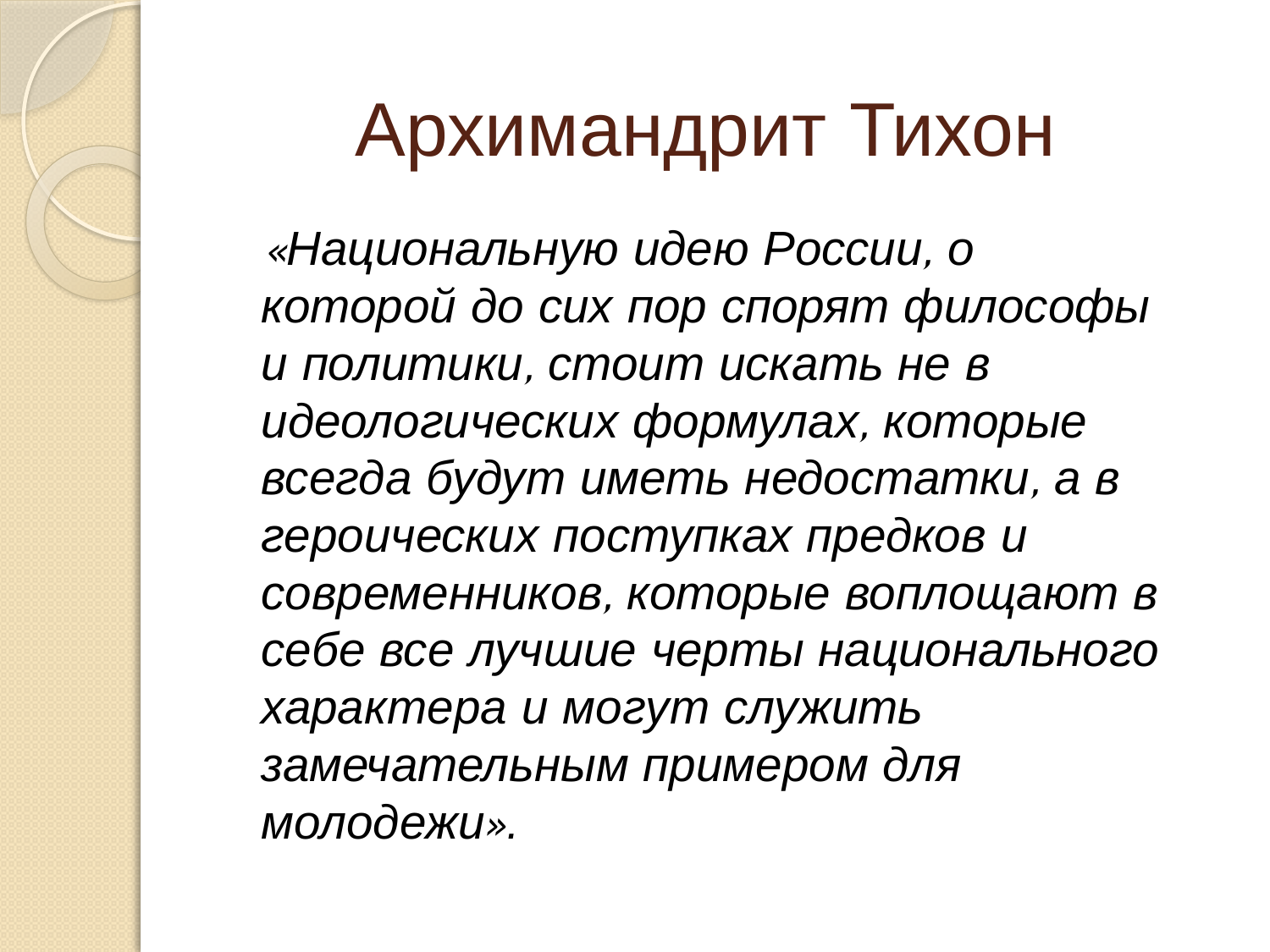

# Архимандрит Тихон
   «Национальную идею России, о которой до сих пор спорят философы и политики, стоит искать не в идеологических формулах, которые всегда будут иметь недостатки, а в героических поступках предков и  современников, которые воплощают в себе все лучшие черты национального характера и могут служить замечательным примером для молодежи».